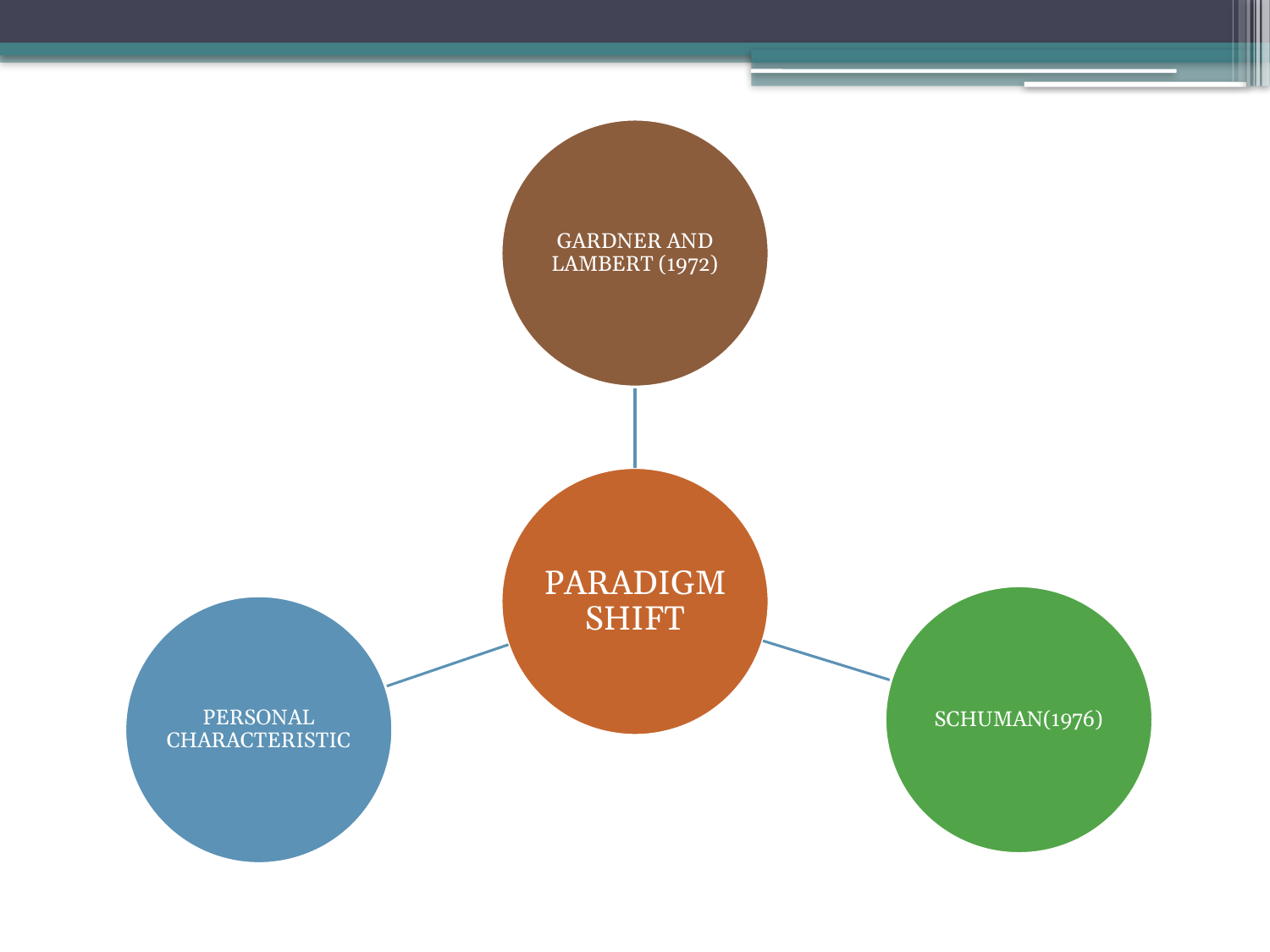

PARADIGM SHIFT

GARDNER AND LAMBERT (1972)

SCHUMAN(1976)

PERSONAL CHARACTERISTIC